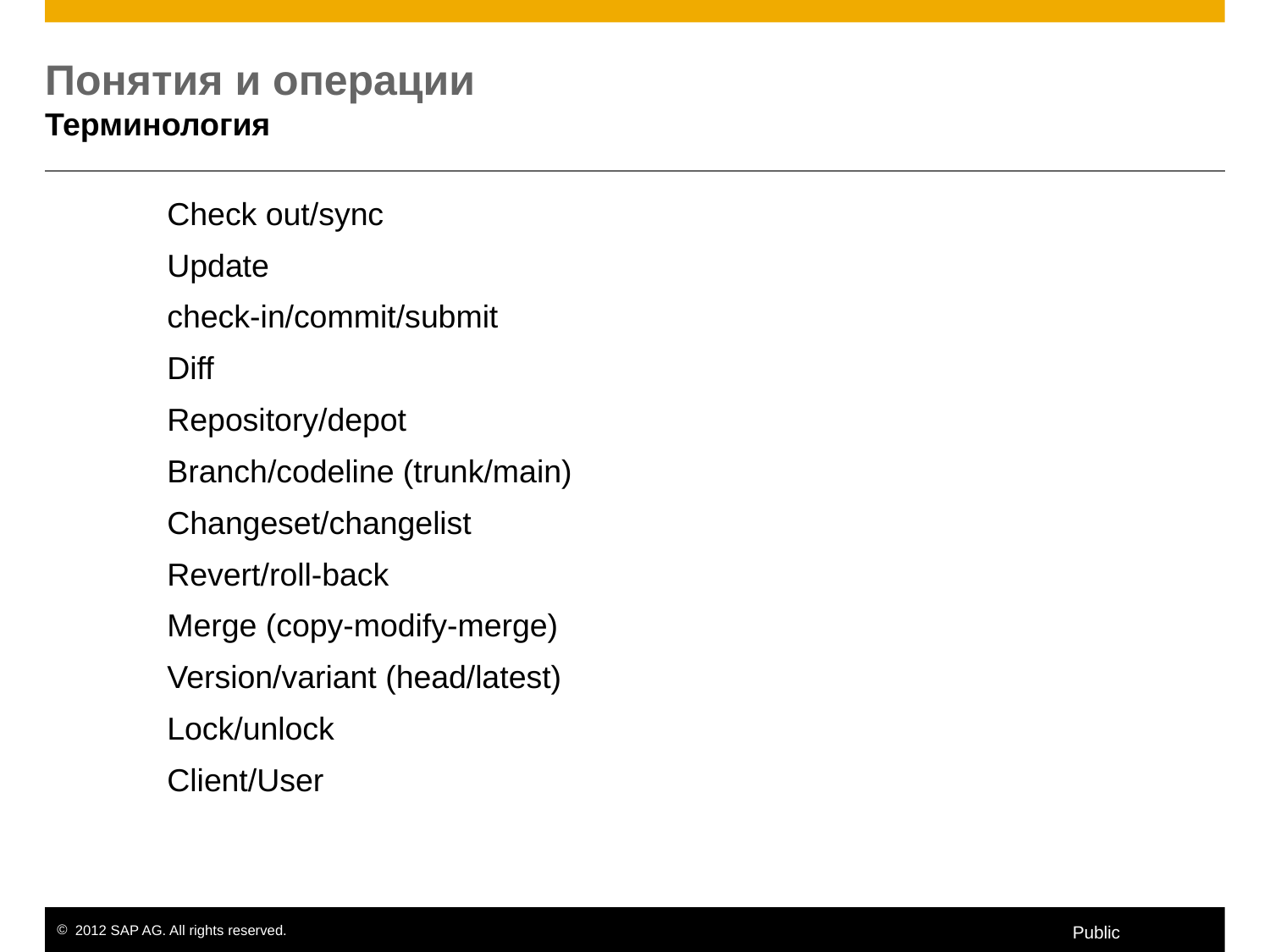

# Понятия и операции Терминология

| Check out/sync |
| --- |
| Update |
| check-in/commit/submit |
| Diff |
| Repository/depot |
| Branch/codeline (trunk/main) |
| Changeset/changelist |
| Revert/roll-back |
| Merge (copy-modify-merge) |
| Version/variant (head/latest) |
| Lock/unlock |
| Client/User |